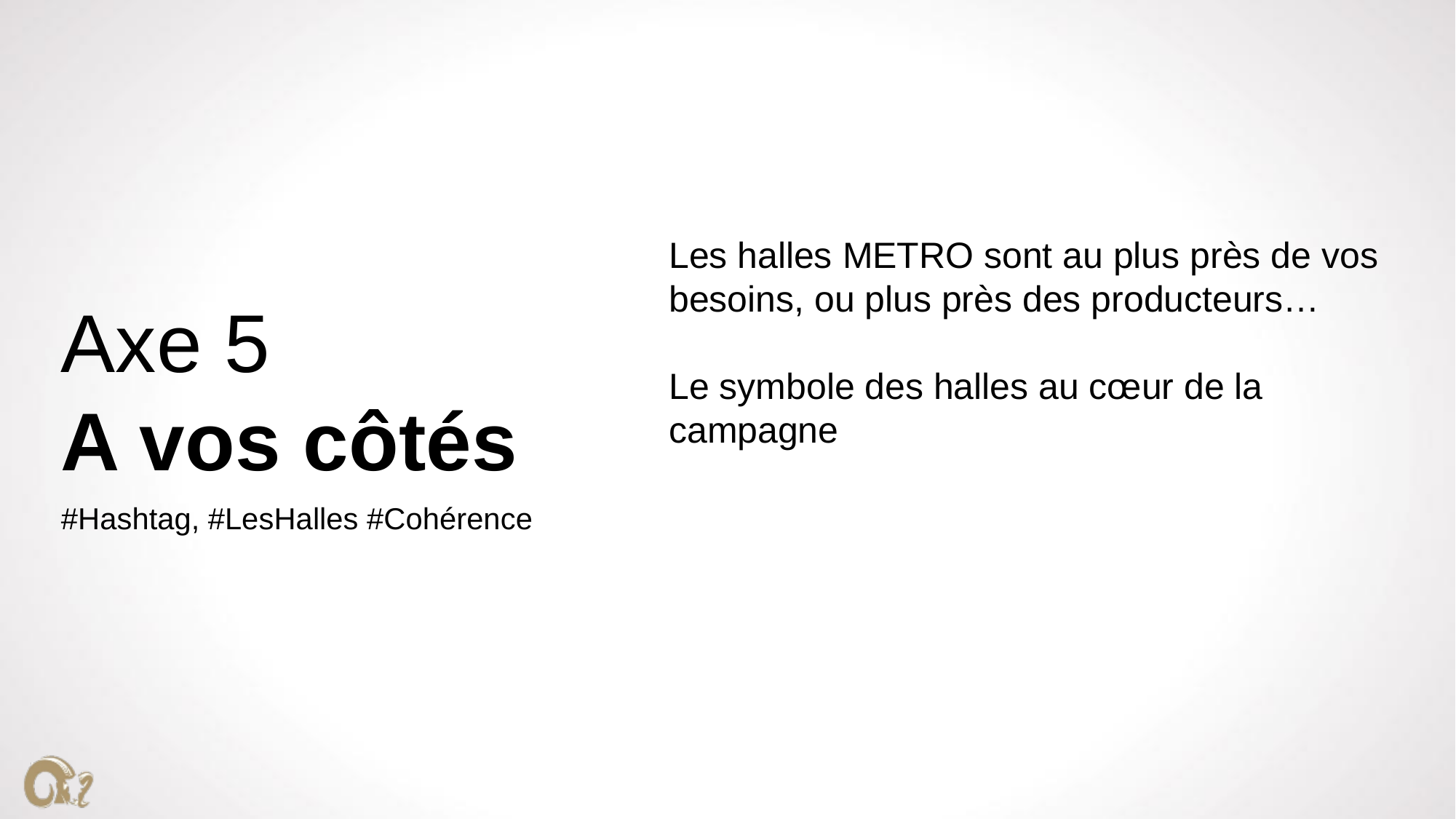

Les halles METRO sont au plus près de vos besoins, ou plus près des producteurs…

Le symbole des halles au cœur de la campagne
Axe 5
A vos côtés
#Hashtag, #LesHalles #Cohérence